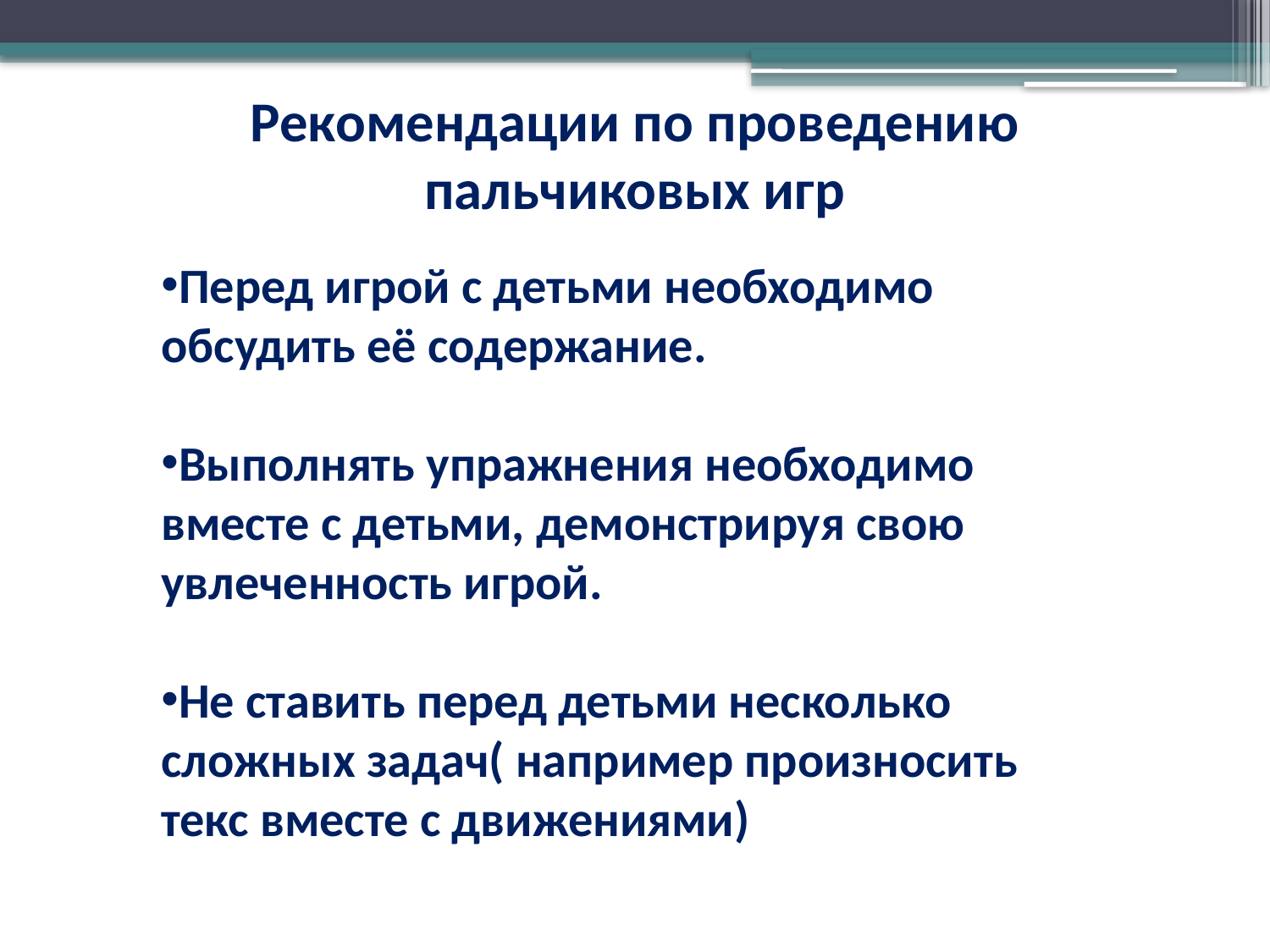

Рекомендации по проведению пальчиковых игр
Перед игрой с детьми необходимо обсудить её содержание.

Выполнять упражнения необходимо вместе с детьми, демонстрируя свою увлеченность игрой.

Не ставить перед детьми несколько сложных задач( например произносить текс вместе с движениями)